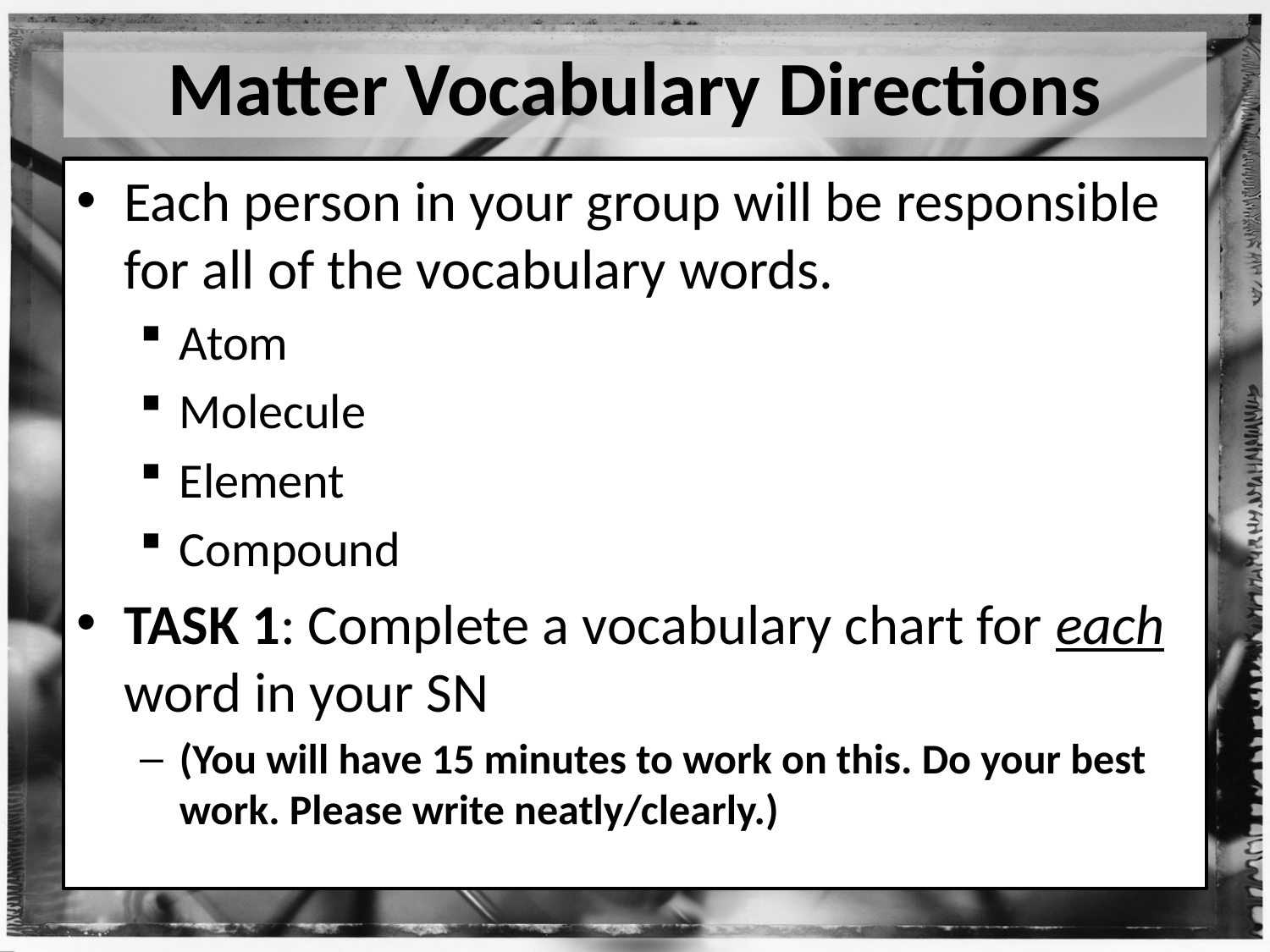

# Matter Vocabulary Directions
Each person in your group will be responsible for all of the vocabulary words.
Atom
Molecule
Element
Compound
TASK 1: Complete a vocabulary chart for each word in your SN
(You will have 15 minutes to work on this. Do your best work. Please write neatly/clearly.)